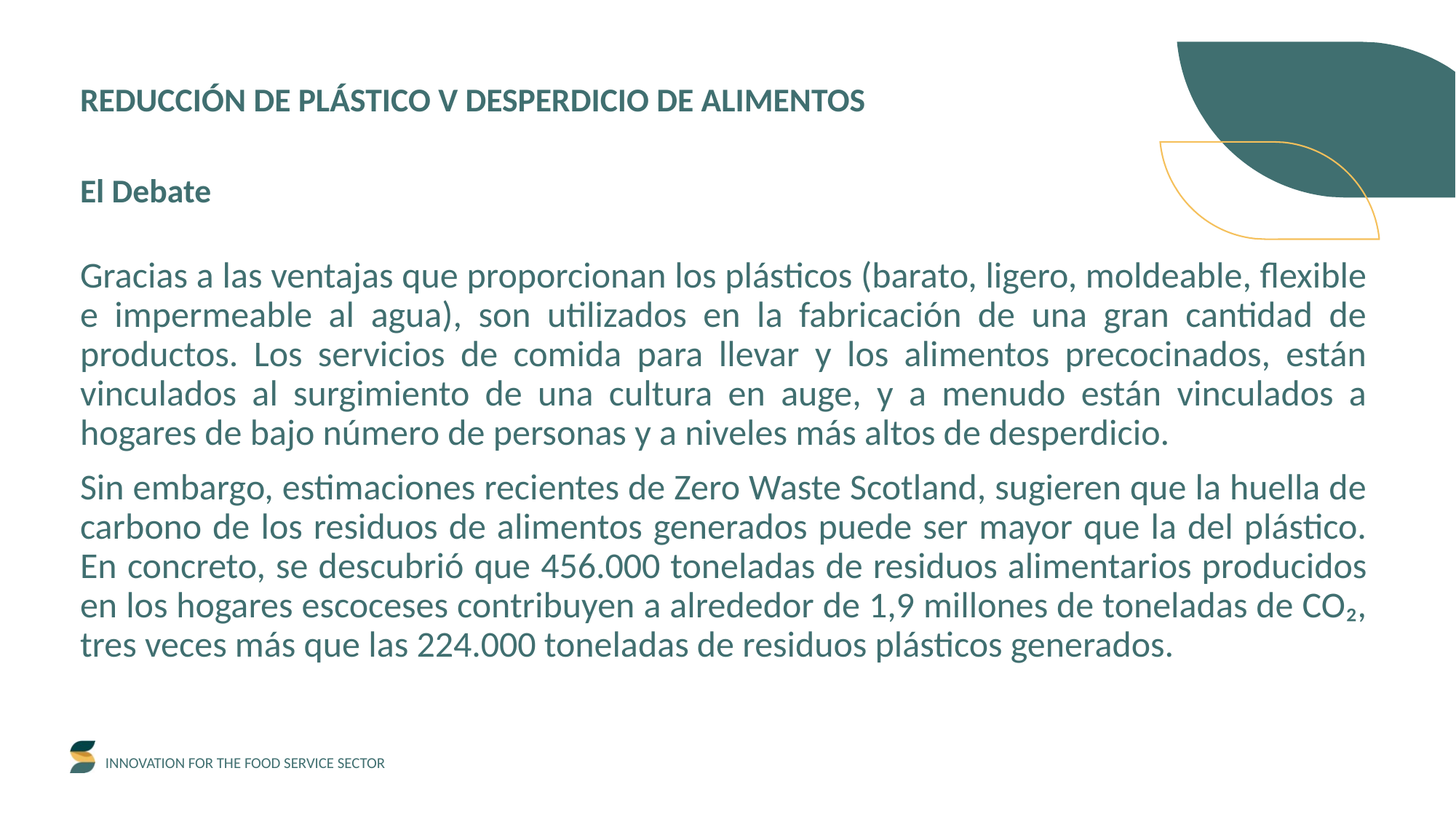

REDUCCIÓN DE PLÁSTICO V DESPERDICIO DE ALIMENTOS

El Debate

Gracias a las ventajas que proporcionan los plásticos (barato, ligero, moldeable, flexible e impermeable al agua), son utilizados en la fabricación de una gran cantidad de productos. Los servicios de comida para llevar y los alimentos precocinados, están vinculados al surgimiento de una cultura en auge, y a menudo están vinculados a hogares de bajo número de personas y a niveles más altos de desperdicio.
Sin embargo, estimaciones recientes de Zero Waste Scotland, sugieren que la huella de carbono de los residuos de alimentos generados puede ser mayor que la del plástico. En concreto, se descubrió que 456.000 toneladas de residuos alimentarios producidos en los hogares escoceses contribuyen a alrededor de 1,9 millones de toneladas de CO₂, tres veces más que las 224.000 toneladas de residuos plásticos generados.